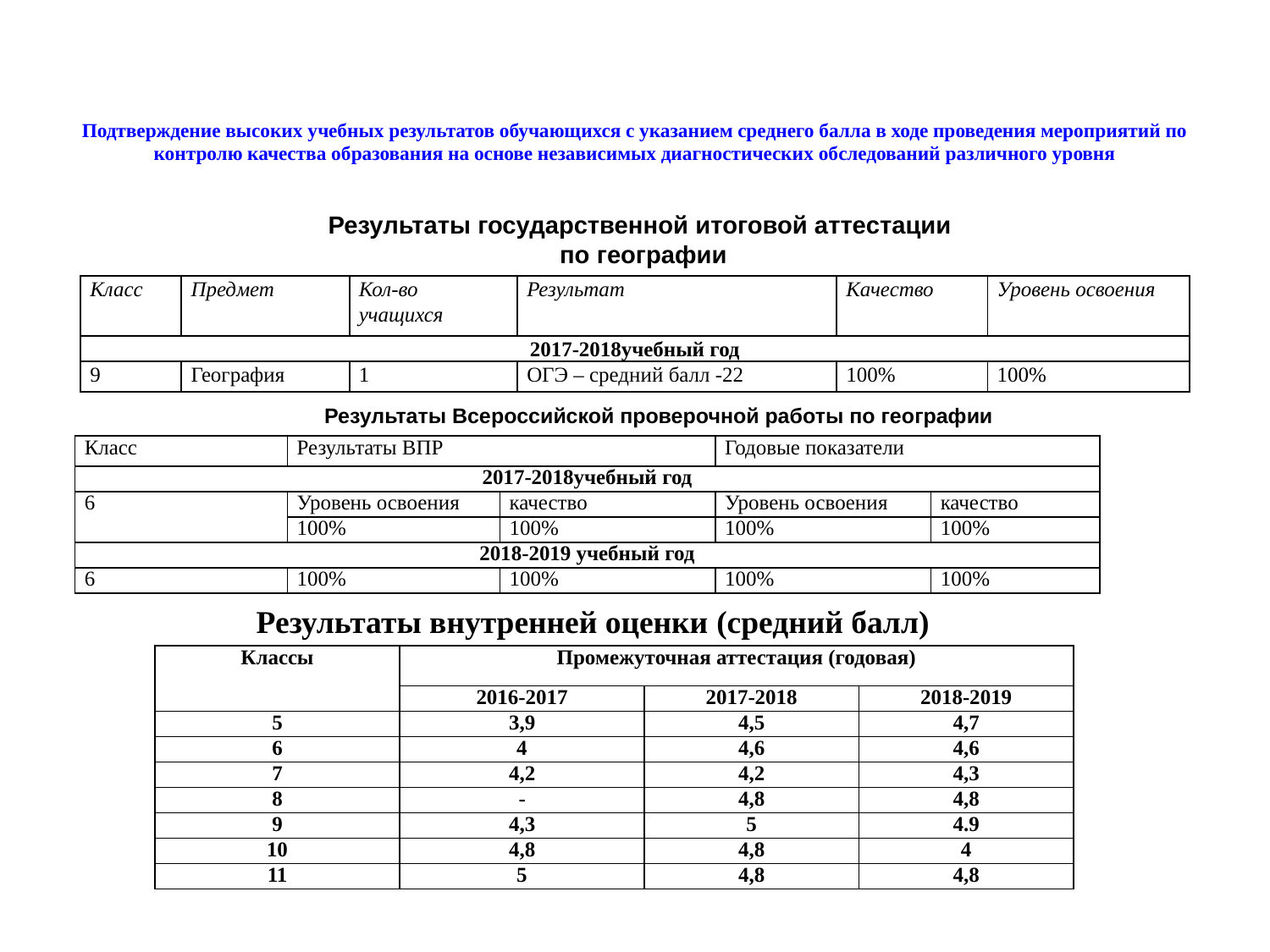

# Подтверждение высоких учебных результатов обучающихся с указанием среднего балла в ходе проведения мероприятий по контролю качества образования на основе независимых диагностических обследований различного уровня
Результаты государственной итоговой аттестации
 по географии
| Класс | Предмет | Кол-во учащихся | Результат | Качество | Уровень освоения |
| --- | --- | --- | --- | --- | --- |
| 2017-2018учебный год |  |  |  |  |  |
| 9 | География | 1 | ОГЭ – средний балл -22 | 100% | 100% |
Результаты Всероссийской проверочной работы по географии
| Класс | Результаты ВПР |  | Годовые показатели |  |
| --- | --- | --- | --- | --- |
| 2017-2018учебный год |  |  |  |  |
| 6 | Уровень освоения | качество | Уровень освоения | качество |
|  | 100% | 100% | 100% | 100% |
| 2018-2019 учебный год |  |  |  |  |
| 6 | 100% | 100% | 100% | 100% |
Результаты внутренней оценки (средний балл)
| Классы | Промежуточная аттестация (годовая) |  |  |
| --- | --- | --- | --- |
|  | 2016-2017 | 2017-2018 | 2018-2019 |
| 5 | 3,9 | 4,5 | 4,7 |
| 6 | 4 | 4,6 | 4,6 |
| 7 | 4,2 | 4,2 | 4,3 |
| 8 | - | 4,8 | 4,8 |
| 9 | 4,3 | 5 | 4.9 |
| 10 | 4,8 | 4,8 | 4 |
| 11 | 5 | 4,8 | 4,8 |